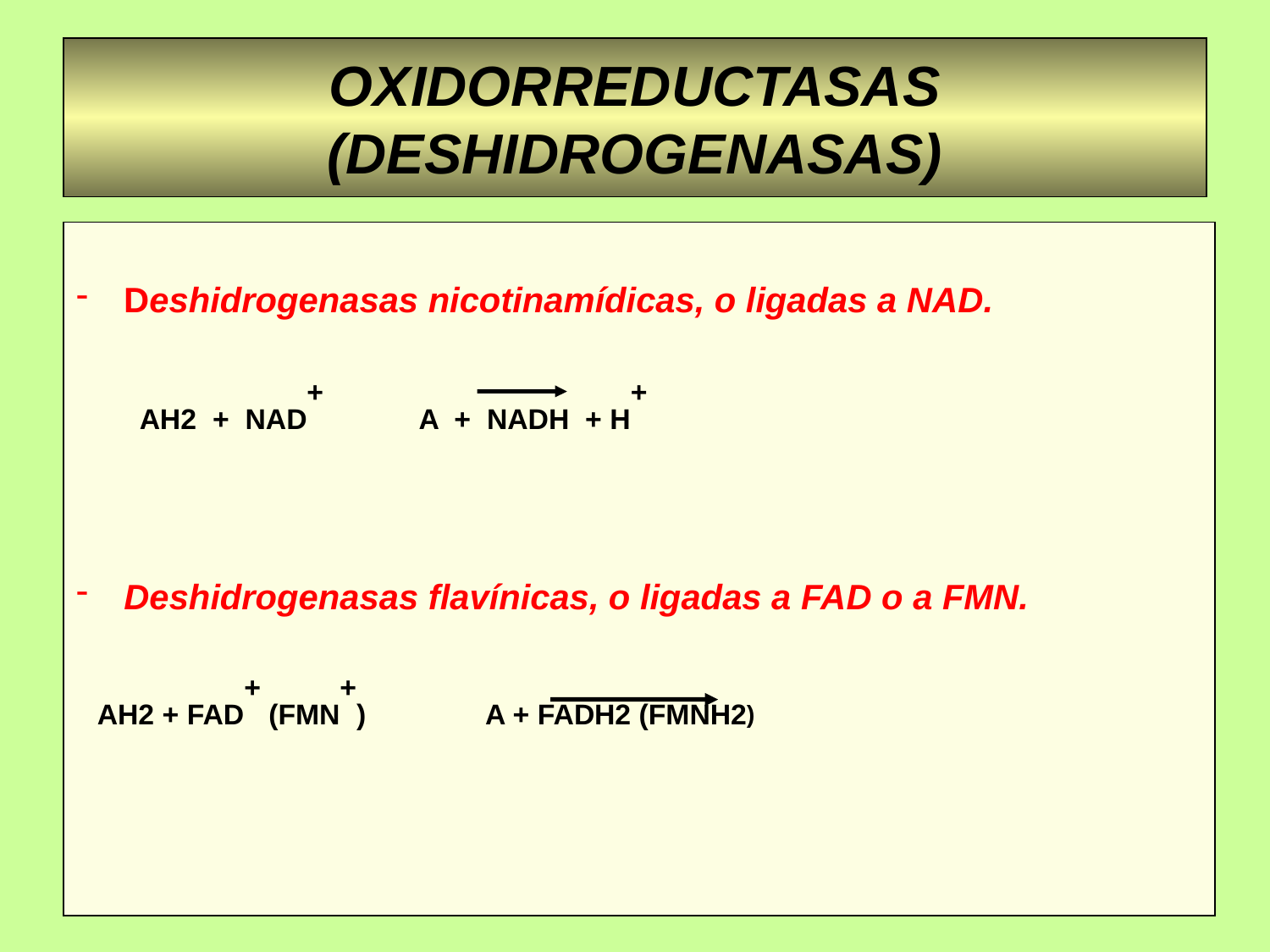

# OXIDORREDUCTASAS (DESHIDROGENASAS)

Deshidrogenasas nicotinamídicas, o ligadas a NAD.

Deshidrogenasas flavínicas, o ligadas a FAD o a FMN.
AH2  +  NAD+            A  +  NADH  + H+

AH2 + FAD+ (FMN+)               A + FADH2 (FMNH2)